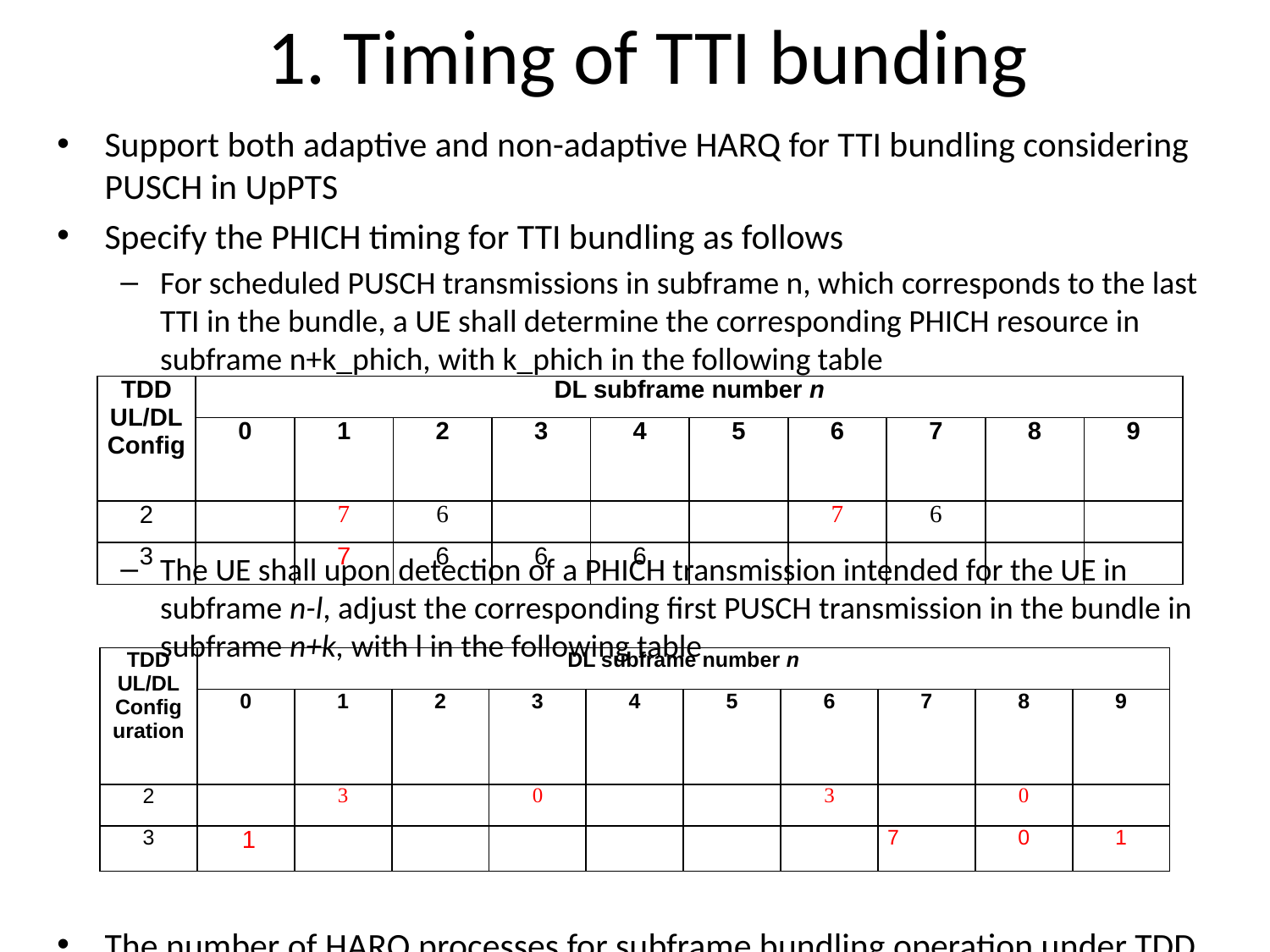

# 1. Timing of TTI bunding

Support both adaptive and non-adaptive HARQ for TTI bundling considering PUSCH in UpPTS
Specify the PHICH timing for TTI bundling as follows
For scheduled PUSCH transmissions in subframe n, which corresponds to the last TTI in the bundle, a UE shall determine the corresponding PHICH resource in subframe n+k_phich, with k_phich in the following table

The UE shall upon detection of a PHICH transmission intended for the UE in subframe n-l, adjust the corresponding first PUSCH transmission in the bundle in subframe n+k, with l in the following table

The number of HARQ processes for subframe bundling operation under TDD configuration 2 and 3 is two.

| TDD UL/DL Config | DL subframe number n |  |  |  |  |  |  |  |  |  |
| --- | --- | --- | --- | --- | --- | --- | --- | --- | --- | --- |
|  | 0 | 1 | 2 | 3 | 4 | 5 | 6 | 7 | 8 | 9 |
| 2 |  | 7 | 6 |  |  |  | 7 | 6 |  |  |
| 3 |  | 7 | 6 | 6 | 6 |  |  |  |  |  |
| TDD UL/DL Configuration | DL subframe number n |  |  |  |  |  |  |  |  |  |
| --- | --- | --- | --- | --- | --- | --- | --- | --- | --- | --- |
|  | 0 | 1 | 2 | 3 | 4 | 5 | 6 | 7 | 8 | 9 |
| 2 |  | 3 |  | 0 |  |  | 3 |  | 0 |  |
| 3 | 1 |  |  |  |  |  |  | 7 | 0 | 1 |